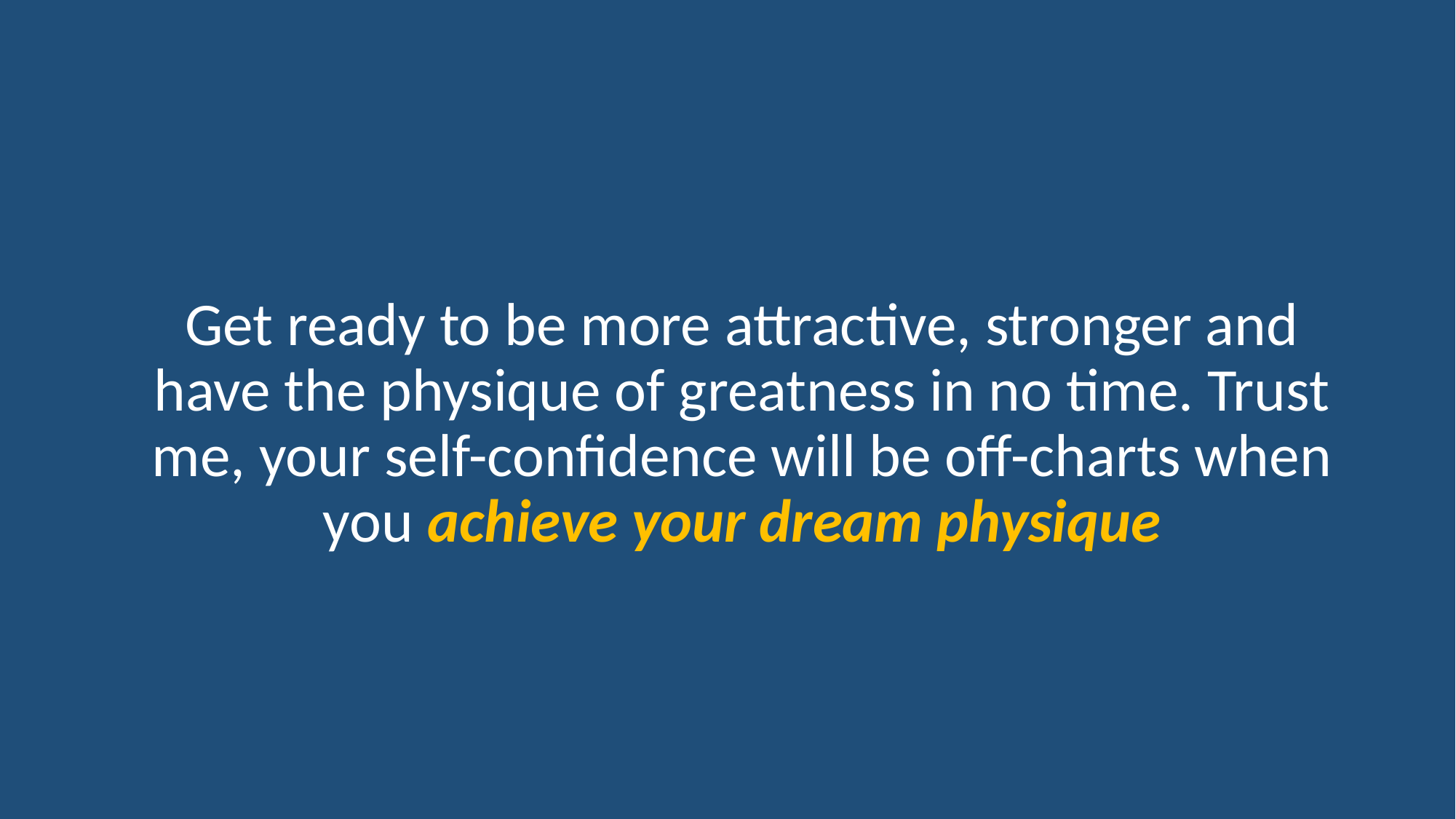

Get ready to be more attractive, stronger and have the physique of greatness in no time. Trust me, your self-confidence will be off-charts when you achieve your dream physique